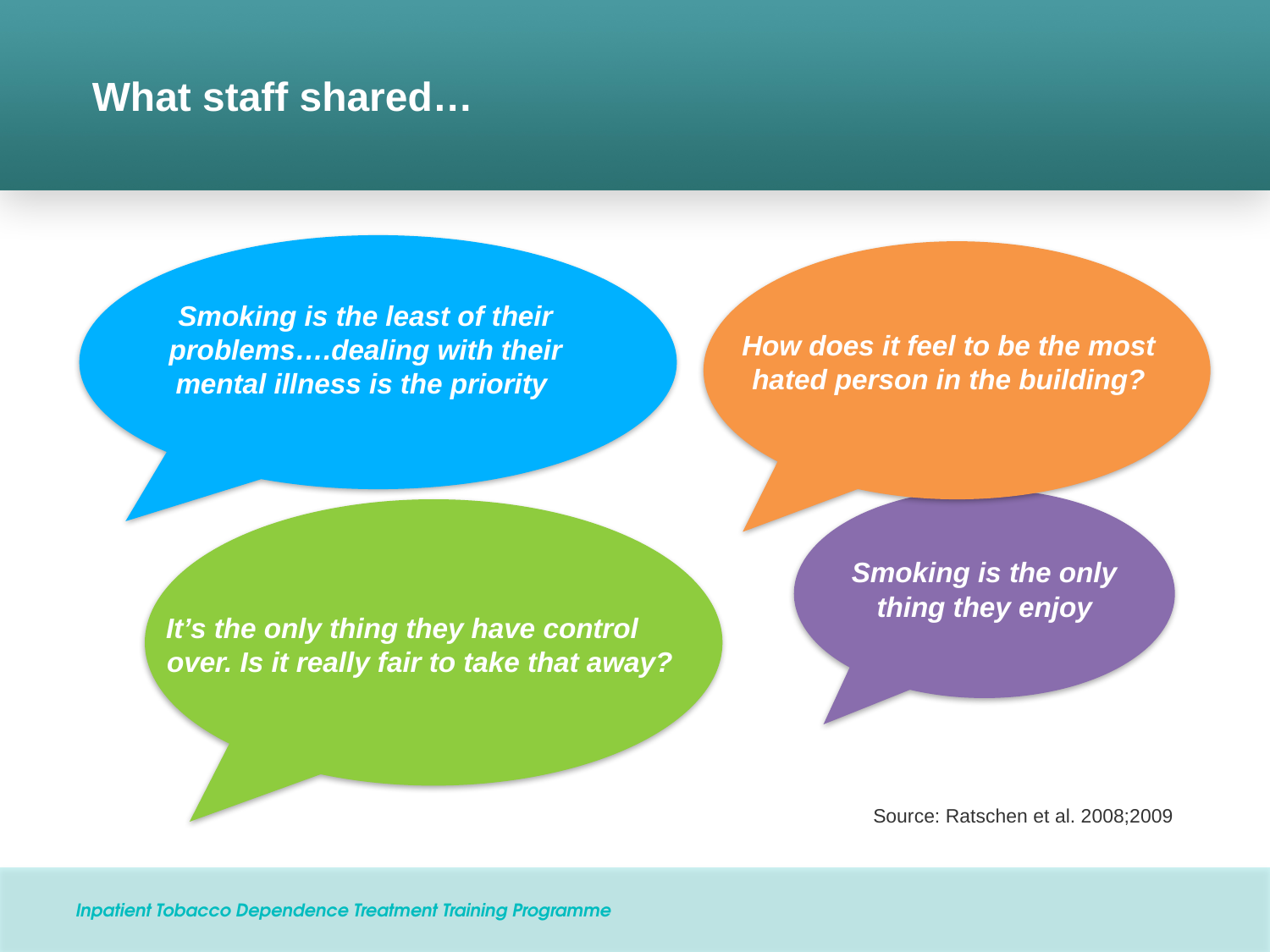

# What staff shared…
How does it feel to be the most hated person in the building?

Smoking is the least of their problems….dealing with their mental illness is the priority
I feel more in control
of myself and my life, I’m not sort
of stuck, tied to these blessed cigarettes quite so much and
I do feel better for it
Smoking is the only thing they enjoy

It’s the only thing they have control 	over. Is it really fair to take that away?
Source: Ratschen et al. 2008;2009
Inpatient Tobacco Dependence Treatment Training Programme